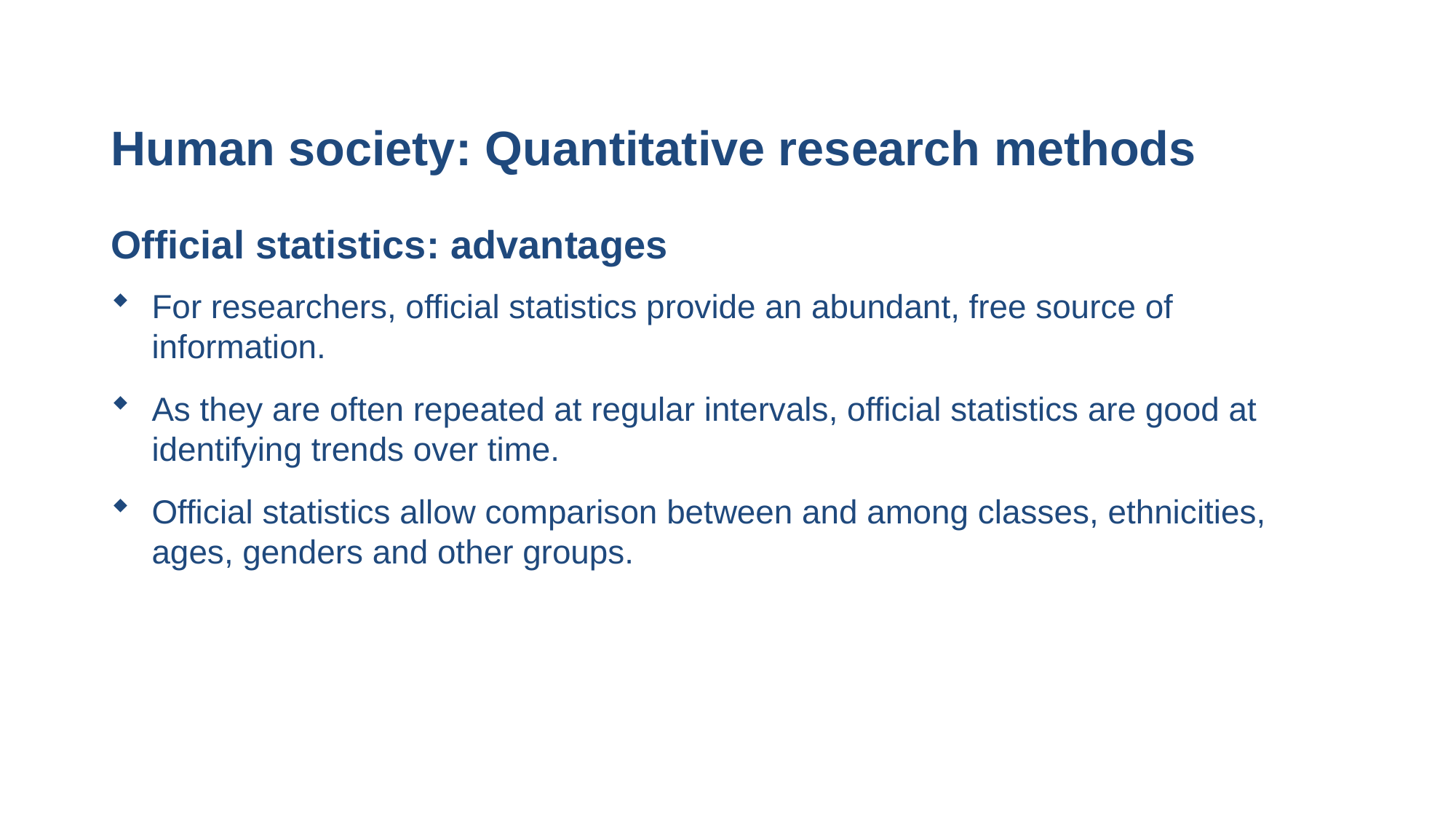

# Human society: Quantitative research methods
Official statistics: advantages
For researchers, official statistics provide an abundant, free source of information.
As they are often repeated at regular intervals, official statistics are good at identifying trends over time.
Official statistics allow comparison between and among classes, ethnicities, ages, genders and other groups.